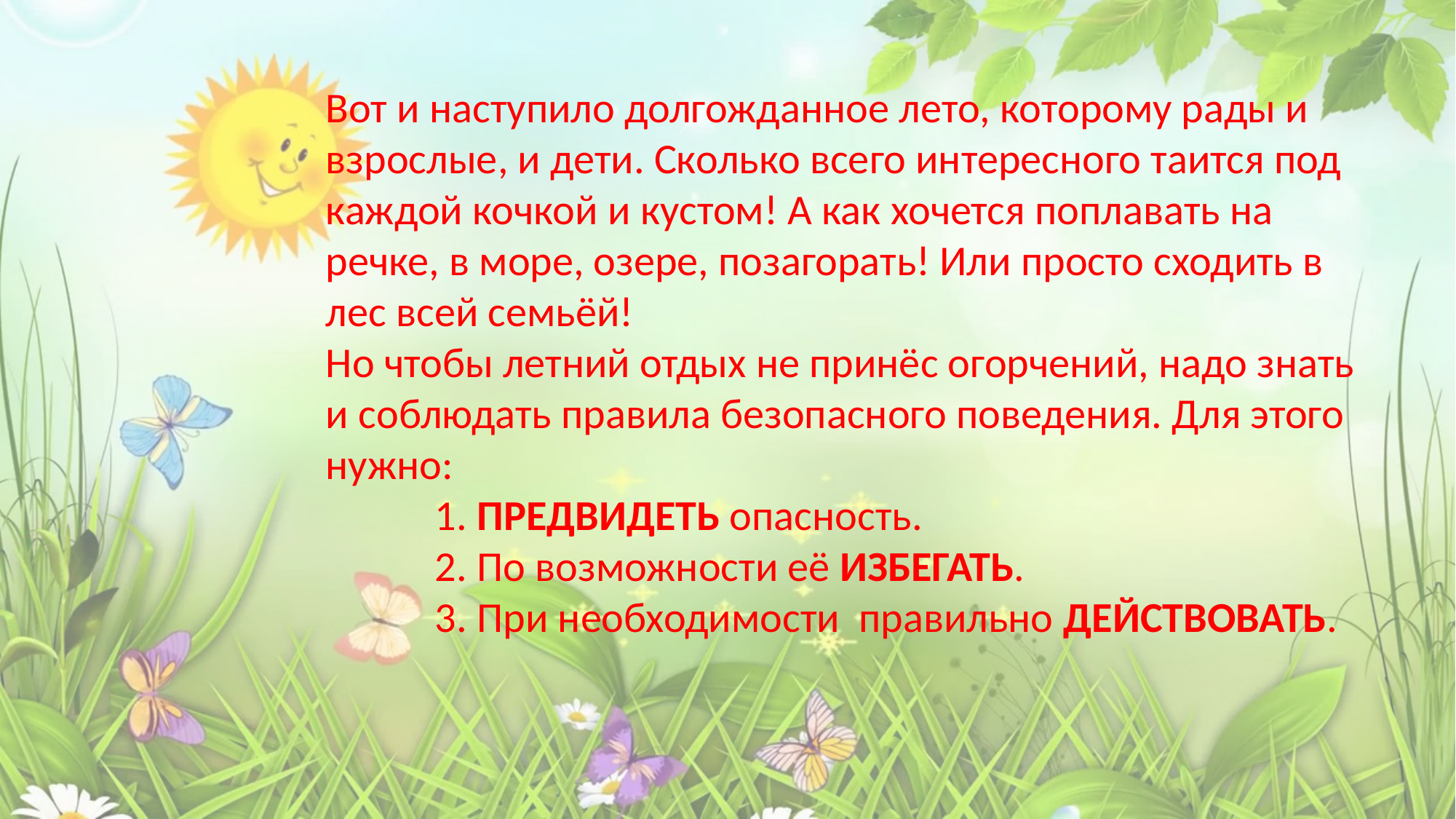

Вот и наступило долгожданное лето, которому рады и взрослые, и дети. Сколько всего интересного таится под каждой кочкой и кустом! А как хочется поплавать на речке, в море, озере, позагорать! Или просто сходить в лес всей семьёй!
Но чтобы летний отдых не принёс огорчений, надо знать и соблюдать правила безопасного поведения. Для этого нужно:
	1. ПРЕДВИДЕТЬ опасность.
	2. По возможности её ИЗБЕГАТЬ.
	3. При необходимости  правильно ДЕЙСТВОВАТЬ.